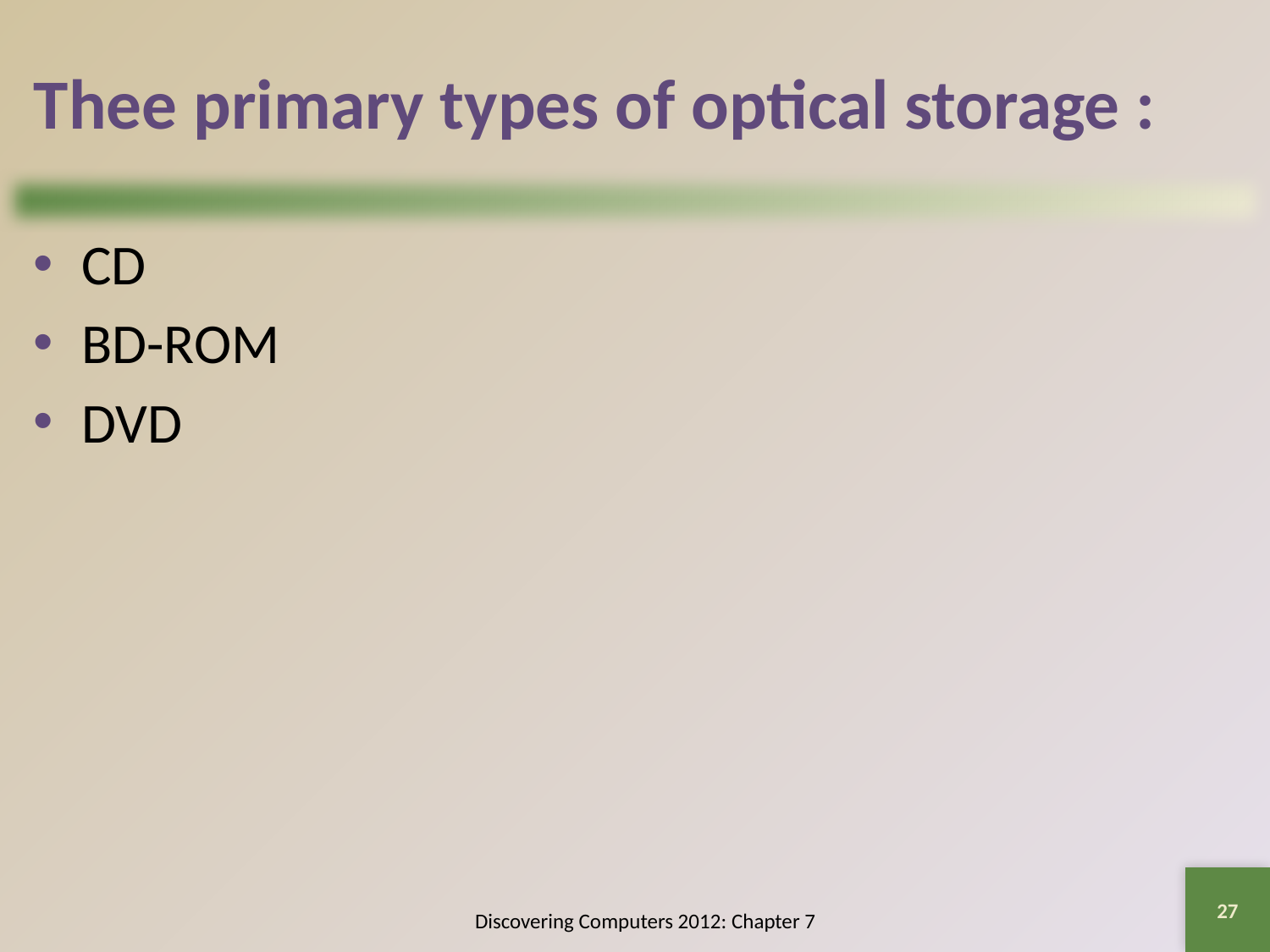

# Thee primary types of optical storage :
CD
BD-ROM
DVD
27

Discovering Computers 2012: Chapter 7